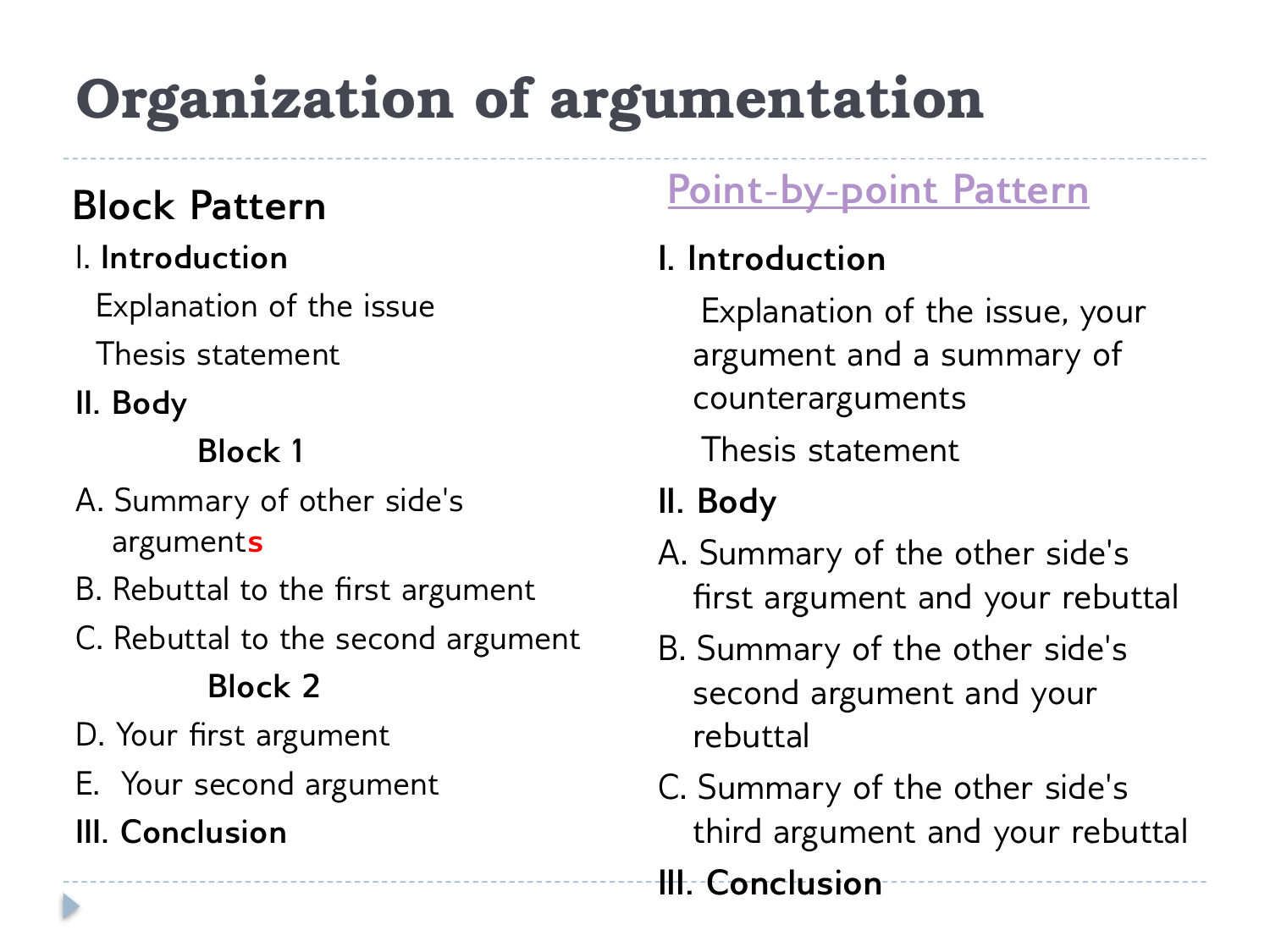

# Organization of argumentation
Block Pattern
Point-by-point Pattern
I. Introduction
  Explanation of the issue
  Thesis statement
II. Body
            Block 1
A. Summary of other side's arguments
B. Rebuttal to the first argument
C. Rebuttal to the second argument
            Block 2
D. Your first argument
E.  Your second argument
III. Conclusion

I. Introduction
    Explanation of the issue, your argument and a summary of counterarguments
    Thesis statement
II. Body
A. Summary of the other side's first argument and your rebuttal
B. Summary of the other side's second argument and your rebuttal
C. Summary of the other side's third argument and your rebuttal
III. Conclusion